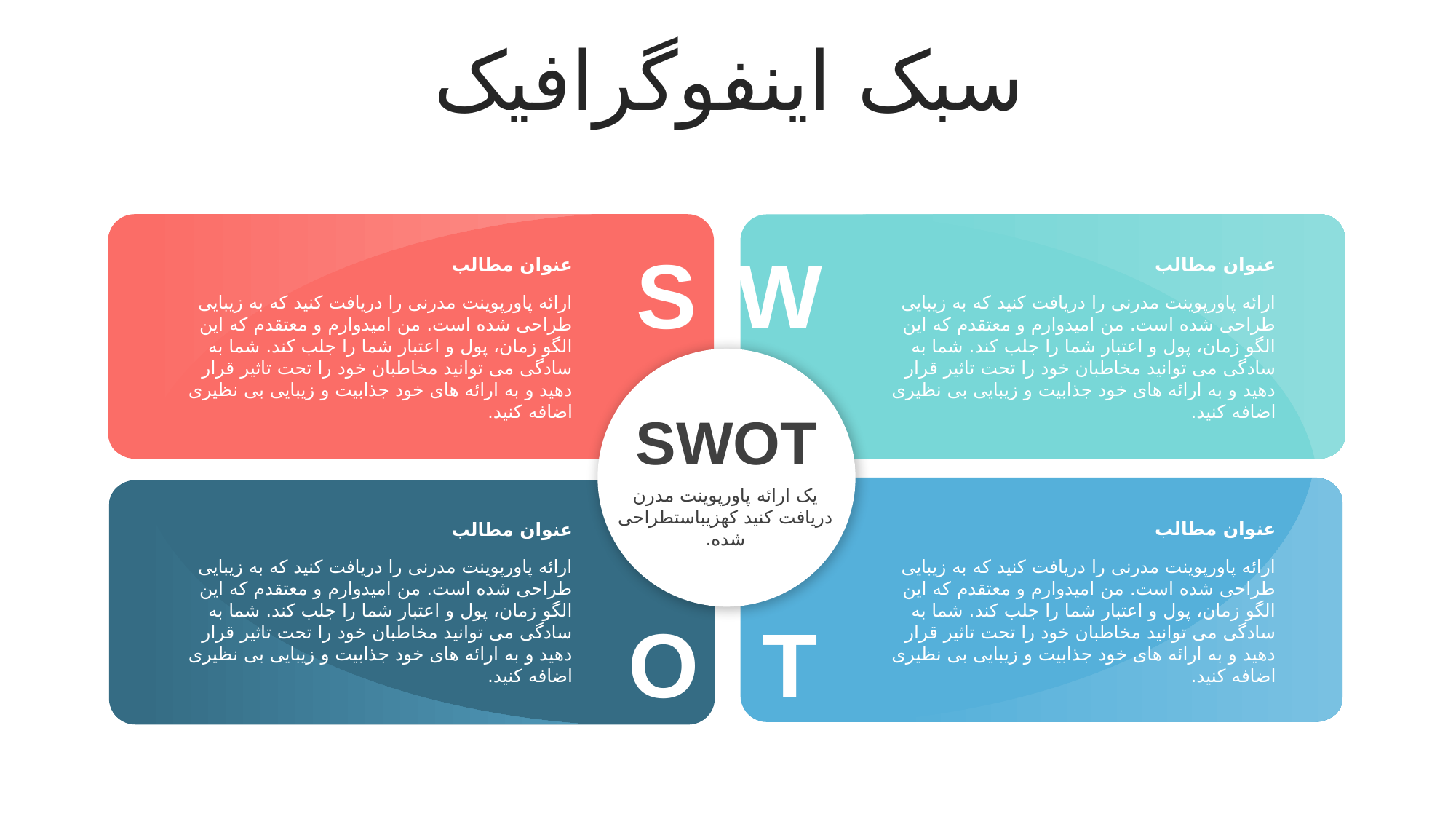

سبک اینفوگرافیک

S
W
عنوان مطالب
ارائه پاورپوینت مدرنی را دریافت کنید که به زیبایی طراحی شده است. من امیدوارم و معتقدم که این الگو زمان، پول و اعتبار شما را جلب کند. شما به سادگی می توانید مخاطبان خود را تحت تاثیر قرار دهید و به ارائه های خود جذابیت و زیبایی بی نظیری اضافه کنید.
عنوان مطالب
ارائه پاورپوینت مدرنی را دریافت کنید که به زیبایی طراحی شده است. من امیدوارم و معتقدم که این الگو زمان، پول و اعتبار شما را جلب کند. شما به سادگی می توانید مخاطبان خود را تحت تاثیر قرار دهید و به ارائه های خود جذابیت و زیبایی بی نظیری اضافه کنید.

SWOT
یک ارائه پاورپوینت مدرن دریافت کنید کهزیباستطراحی شده.
عنوان مطالب
ارائه پاورپوینت مدرنی را دریافت کنید که به زیبایی طراحی شده است. من امیدوارم و معتقدم که این الگو زمان، پول و اعتبار شما را جلب کند. شما به سادگی می توانید مخاطبان خود را تحت تاثیر قرار دهید و به ارائه های خود جذابیت و زیبایی بی نظیری اضافه کنید.
عنوان مطالب
ارائه پاورپوینت مدرنی را دریافت کنید که به زیبایی طراحی شده است. من امیدوارم و معتقدم که این الگو زمان، پول و اعتبار شما را جلب کند. شما به سادگی می توانید مخاطبان خود را تحت تاثیر قرار دهید و به ارائه های خود جذابیت و زیبایی بی نظیری اضافه کنید.
O
T